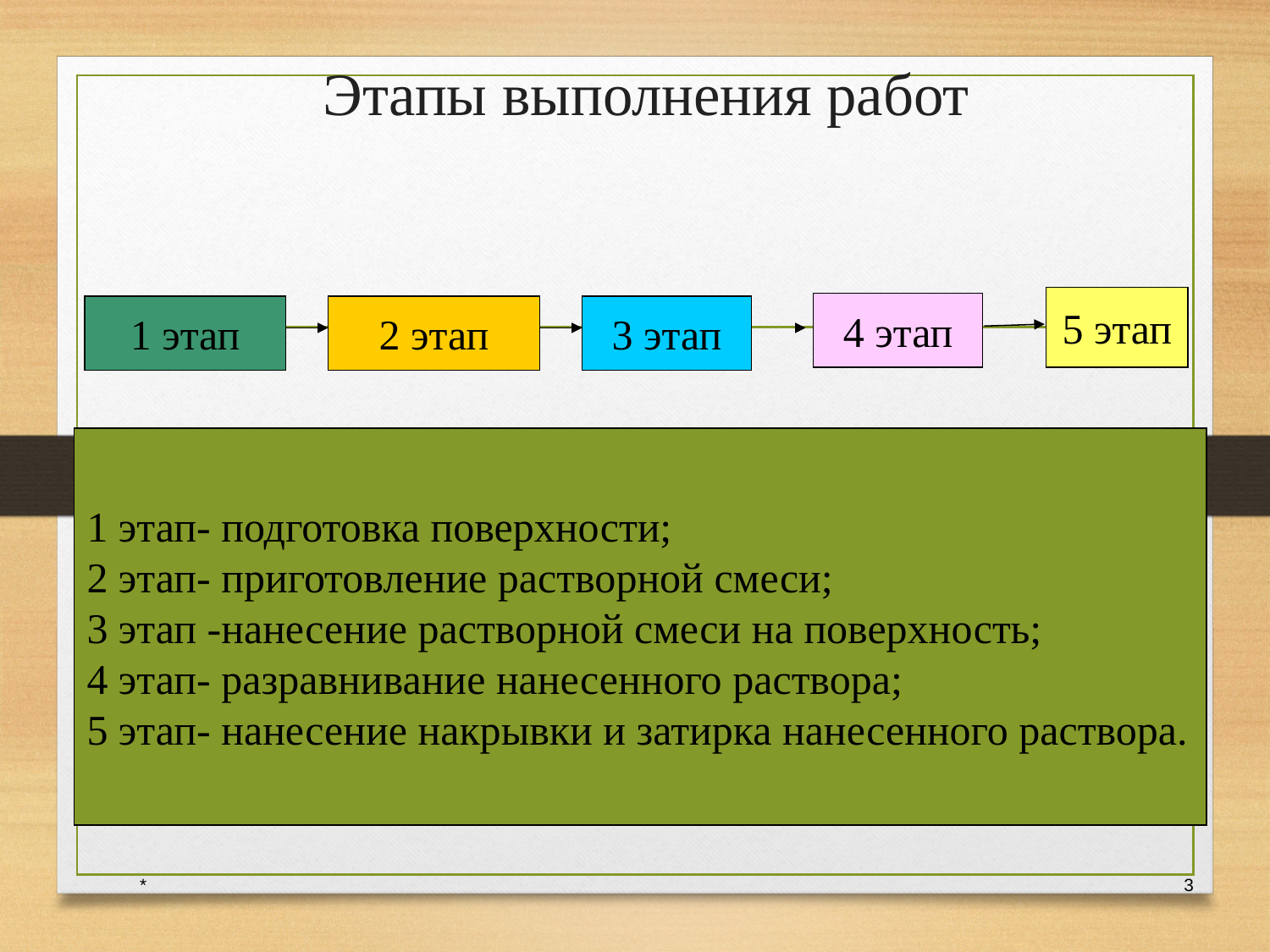

# Этапы выполнения работ
5 этап
4 этап
1 этап
2 этап
3 этап
1 этап- подготовка поверхности;
2 этап- приготовление растворной смеси;
3 этап -нанесение растворной смеси на поверхность;
4 этап- разравнивание нанесенного раствора;
5 этап- нанесение накрывки и затирка нанесенного раствора.
3
*